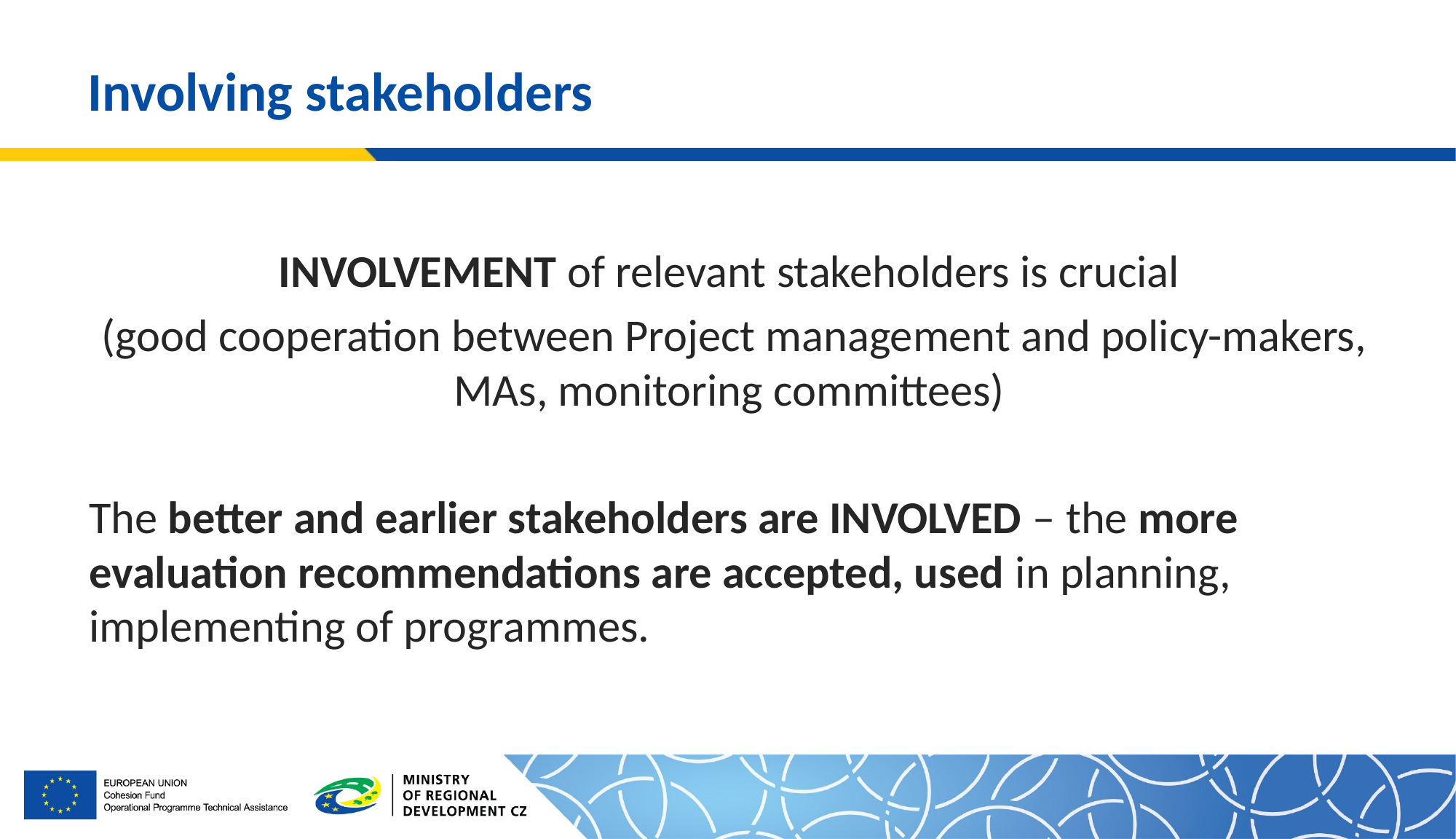

# Involving stakeholders

INVOLVEMENT of relevant stakeholders is crucial
 (good cooperation between Project management and policy-makers, MAs, monitoring committees)

The better and earlier stakeholders are INVOLVED – the more evaluation recommendations are accepted, used in planning, implementing of programmes.